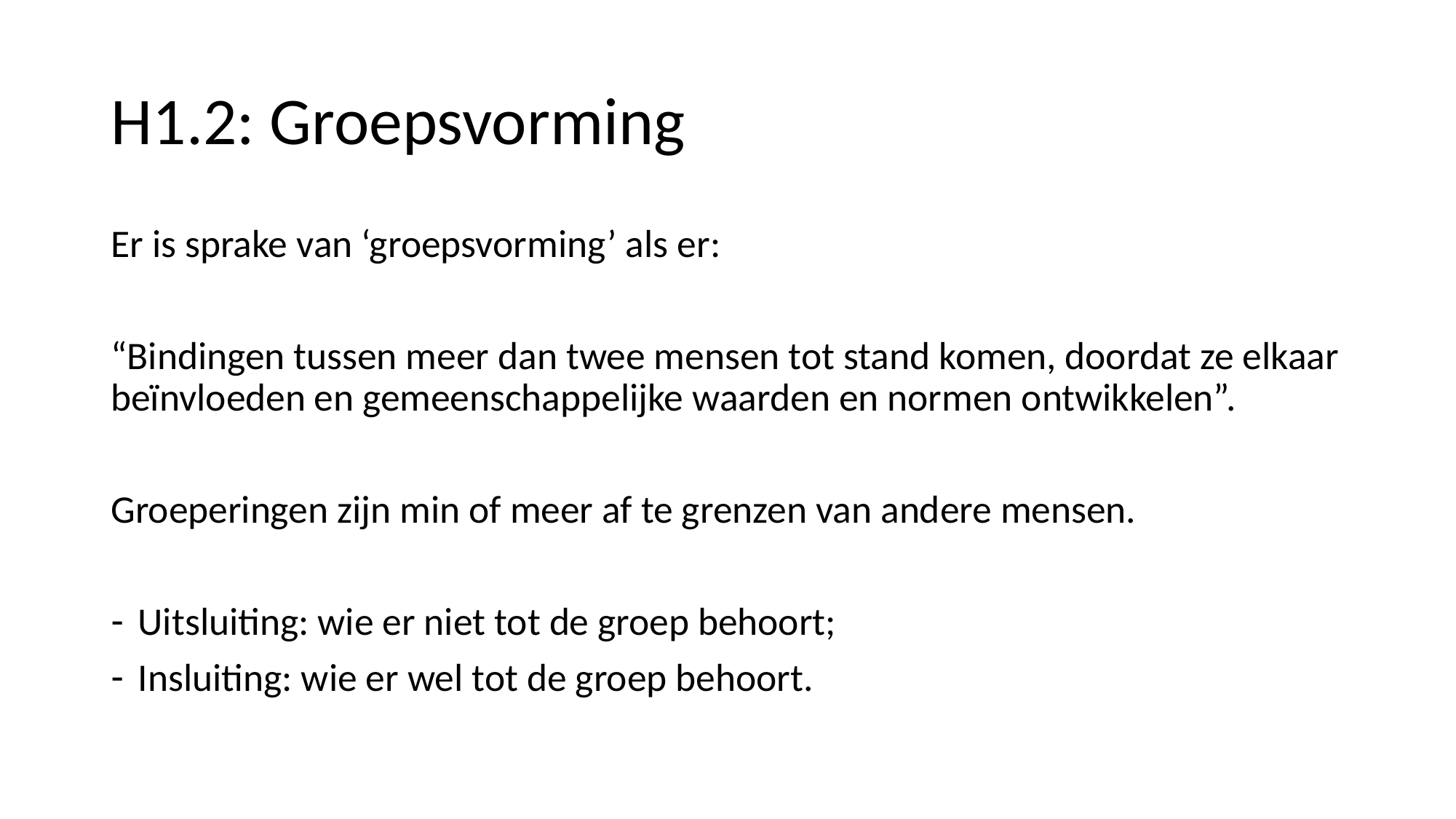

# H1.2: Groepsvorming
Er is sprake van ‘groepsvorming’ als er:

“Bindingen tussen meer dan twee mensen tot stand komen, doordat ze elkaar beïnvloeden en gemeenschappelijke waarden en normen ontwikkelen”.

Groeperingen zijn min of meer af te grenzen van andere mensen.

Uitsluiting: wie er niet tot de groep behoort;
Insluiting: wie er wel tot de groep behoort.